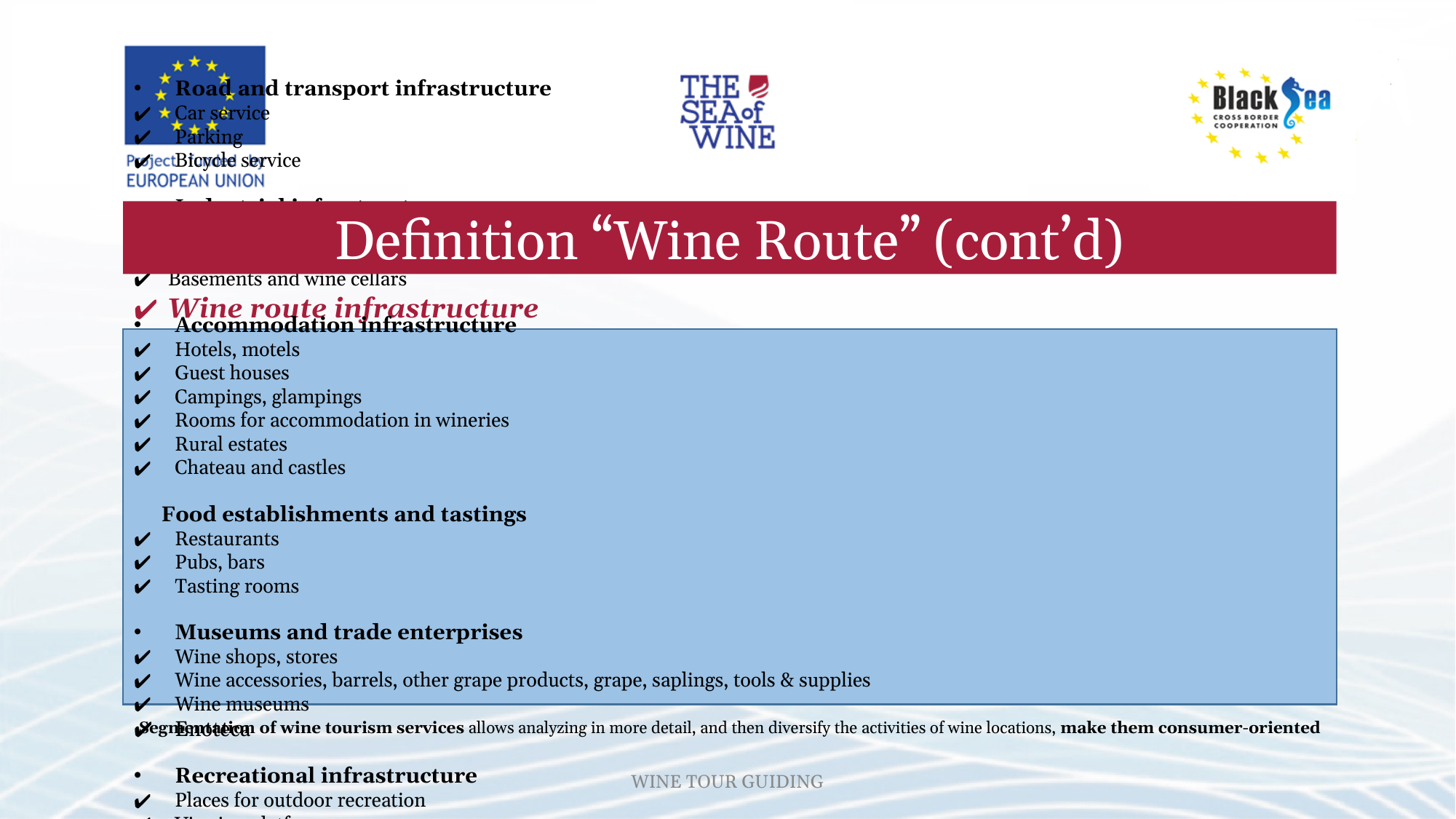

Definition “Wine Route” (cont’d)
Wine route infrastructure
Road and transport infrastructure
Car service
Parking
Bicycle service

Industrial infrastructure
Wineries
Vineyards
Basements and wine cellars

Accommodation infrastructure
Hotels, motels
Guest houses
Campings, glampings
Rooms for accommodation in wineries
Rural estates
Chateau and castles

Food establishments and tastings
Restaurants
Pubs, bars
Tasting rooms

Museums and trade enterprises
Wine shops, stores
Wine accessories, barrels, other grape products, grape, saplings, tools & supplies
Wine museums
Enoteca

Recreational infrastructure
Places for outdoor recreation
Viewing platforms

Social, information, cultural and communication infrastructure, security and assistance infrastructure, etc.

Segmentation of wine tourism services allows analyzing in more detail, and then diversify the activities of wine locations, make them consumer-oriented

WINE TOUR GUIDING